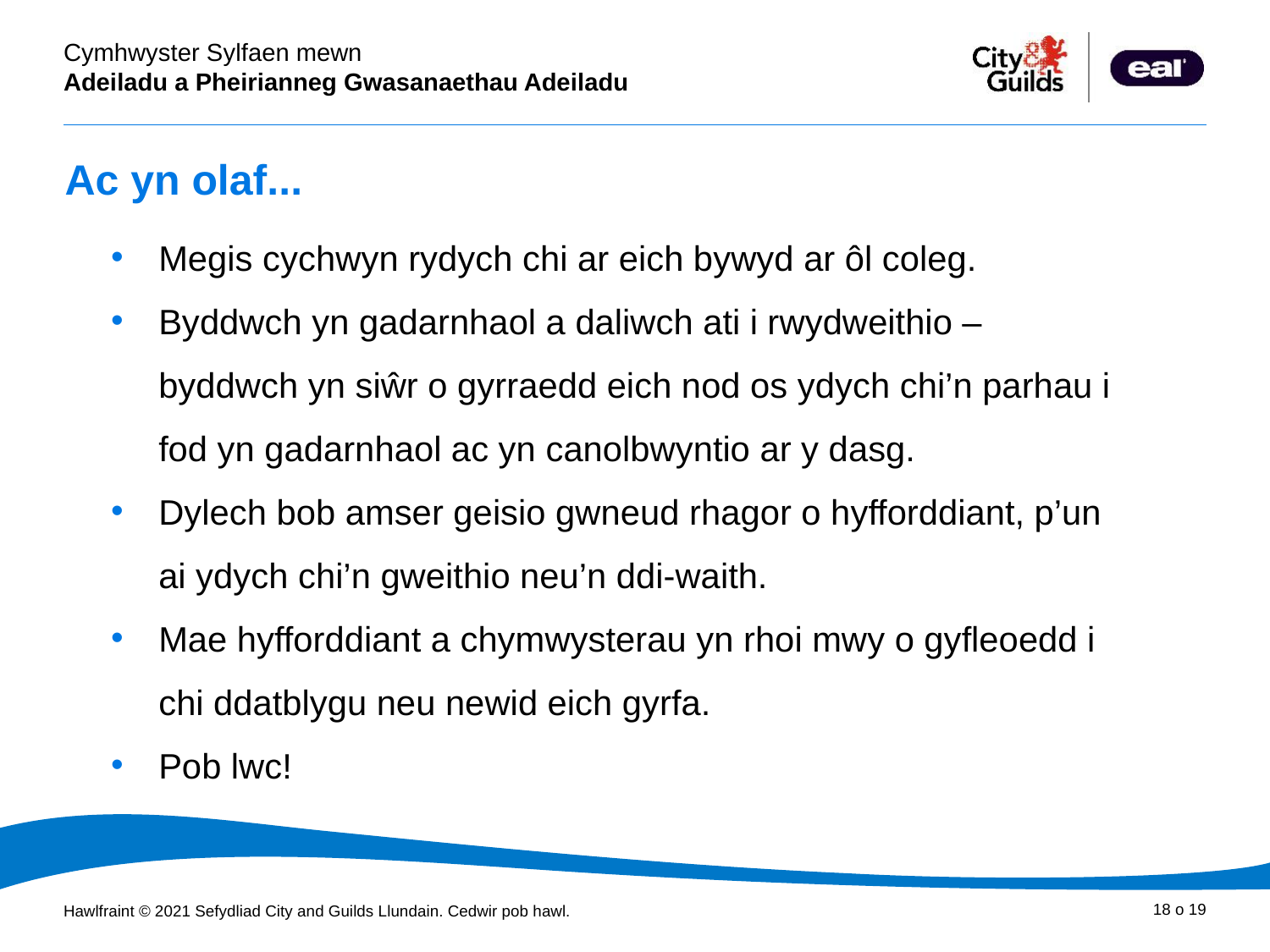

Ac yn olaf...

Megis cychwyn rydych chi ar eich bywyd ar ôl coleg.
Byddwch yn gadarnhaol a daliwch ati i rwydweithio – byddwch yn siŵr o gyrraedd eich nod os ydych chi’n parhau i fod yn gadarnhaol ac yn canolbwyntio ar y dasg.
Dylech bob amser geisio gwneud rhagor o hyfforddiant, p’un ai ydych chi’n gweithio neu’n ddi-waith.
Mae hyfforddiant a chymwysterau yn rhoi mwy o gyfleoedd i chi ddatblygu neu newid eich gyrfa.
Pob lwc!